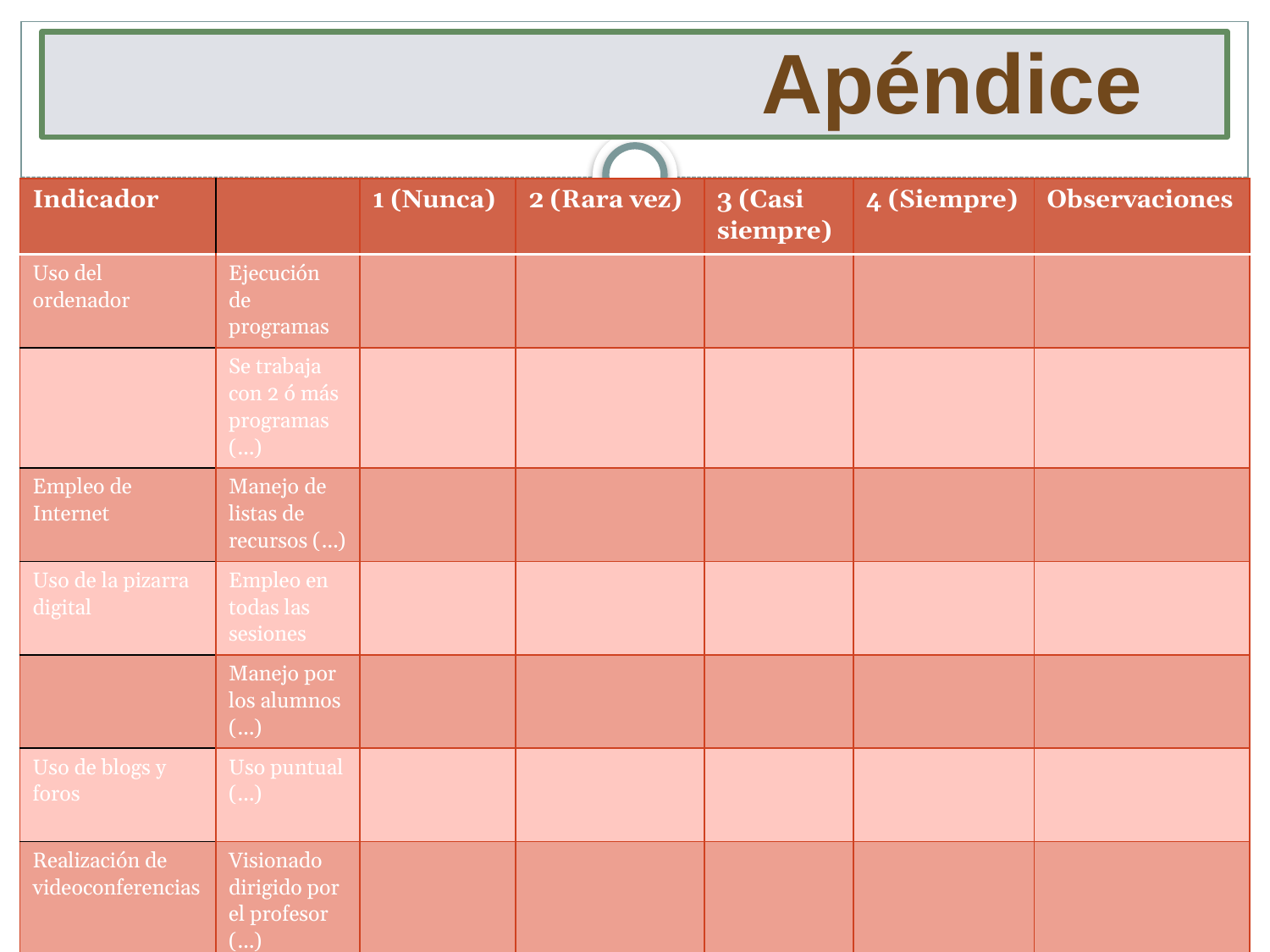

# Apéndice
| Indicador |  | 1 (Nunca) | 2 (Rara vez) | 3 (Casi siempre) | 4 (Siempre) | Observaciones |
| --- | --- | --- | --- | --- | --- | --- |
| Uso del ordenador | Ejecución de programas |  |  |  |  |  |
|  | Se trabaja con 2 ó más programas (…) |  |  |  |  |  |
| Empleo de Internet | Manejo de listas de recursos (…) |  |  |  |  |  |
| Uso de la pizarra digital | Empleo en todas las sesiones |  |  |  |  |  |
|  | Manejo por los alumnos (…) |  |  |  |  |  |
| Uso de blogs y foros | Uso puntual (…) |  |  |  |  |  |
| Realización de videoconferencias | Visionado dirigido por el profesor (…) |  |  |  |  |  |